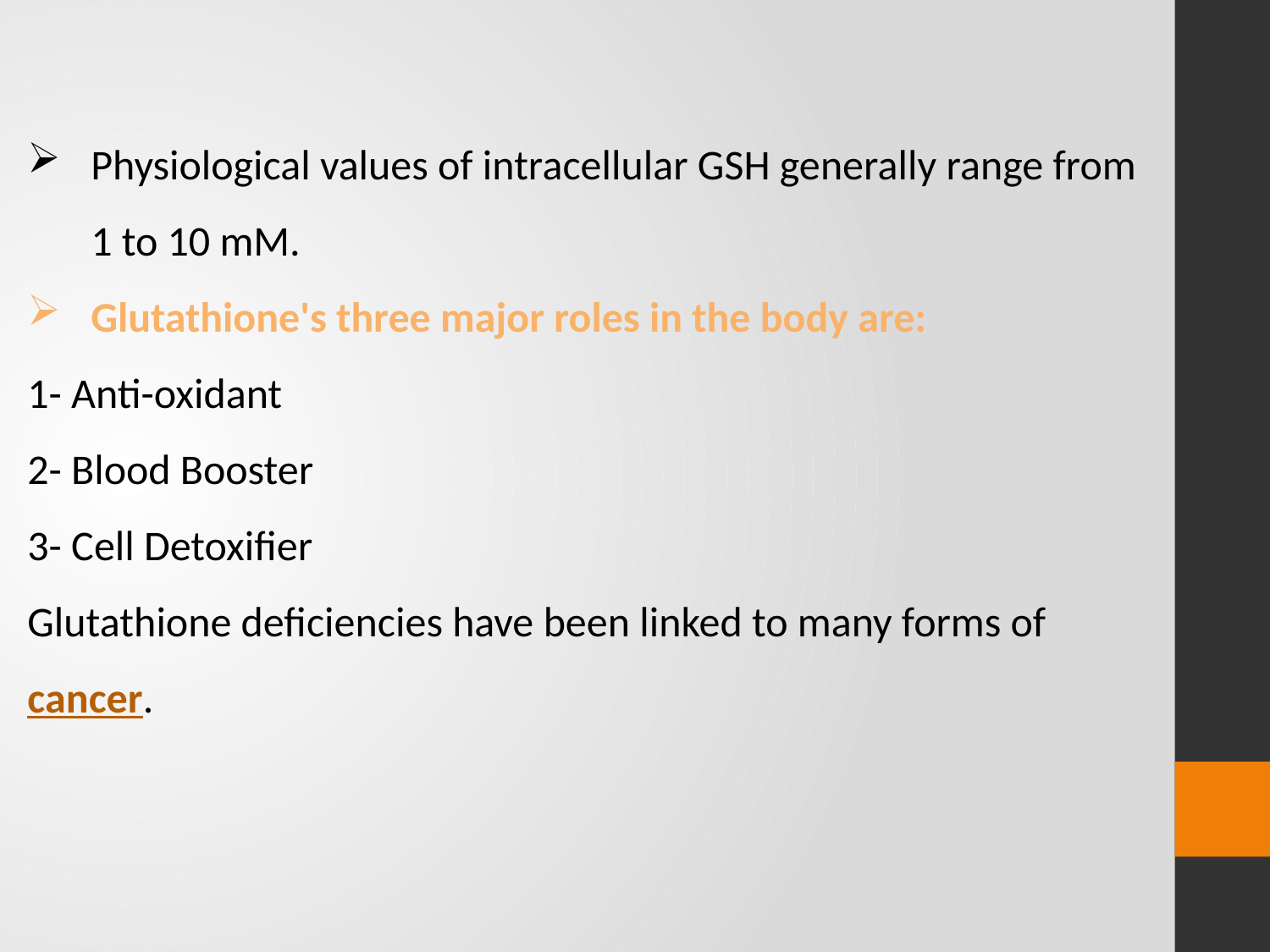

Physiological values of intracellular GSH generally range from 1 to 10 mM.
Glutathione's three major roles in the body are:
1- Anti-oxidant
2- Blood Booster
3- Cell Detoxifier
Glutathione deficiencies have been linked to many forms of cancer.